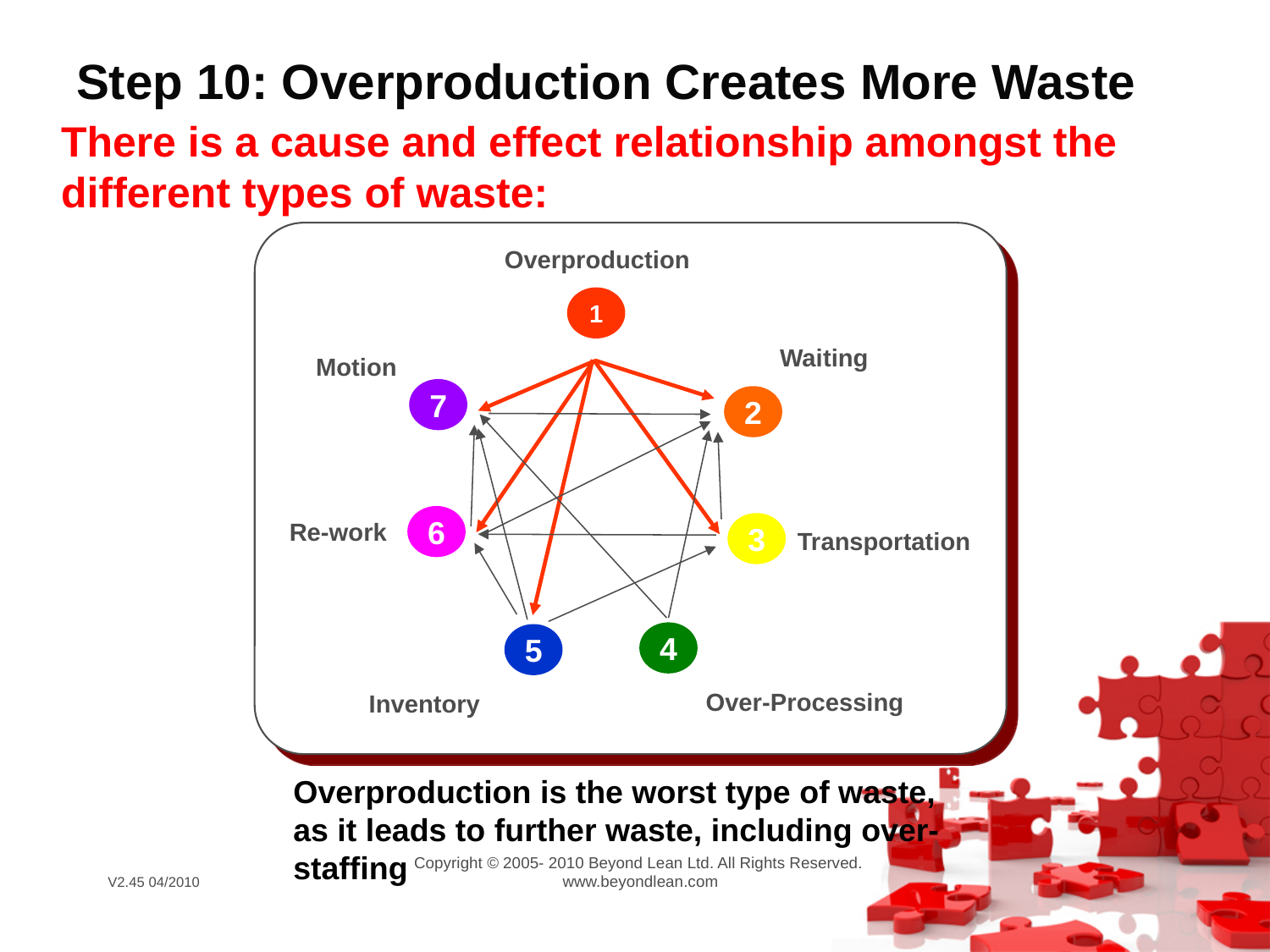

# Step 10: Overproduction Creates More Waste
There is a cause and effect relationship amongst the different types of waste:

Overproduction
1
Waiting
Motion

7
2

6
3
Re-work
Transportation
4
5
Over-Processing
Inventory
Overproduction is the worst type of waste,
as it leads to further waste, including over-staffing